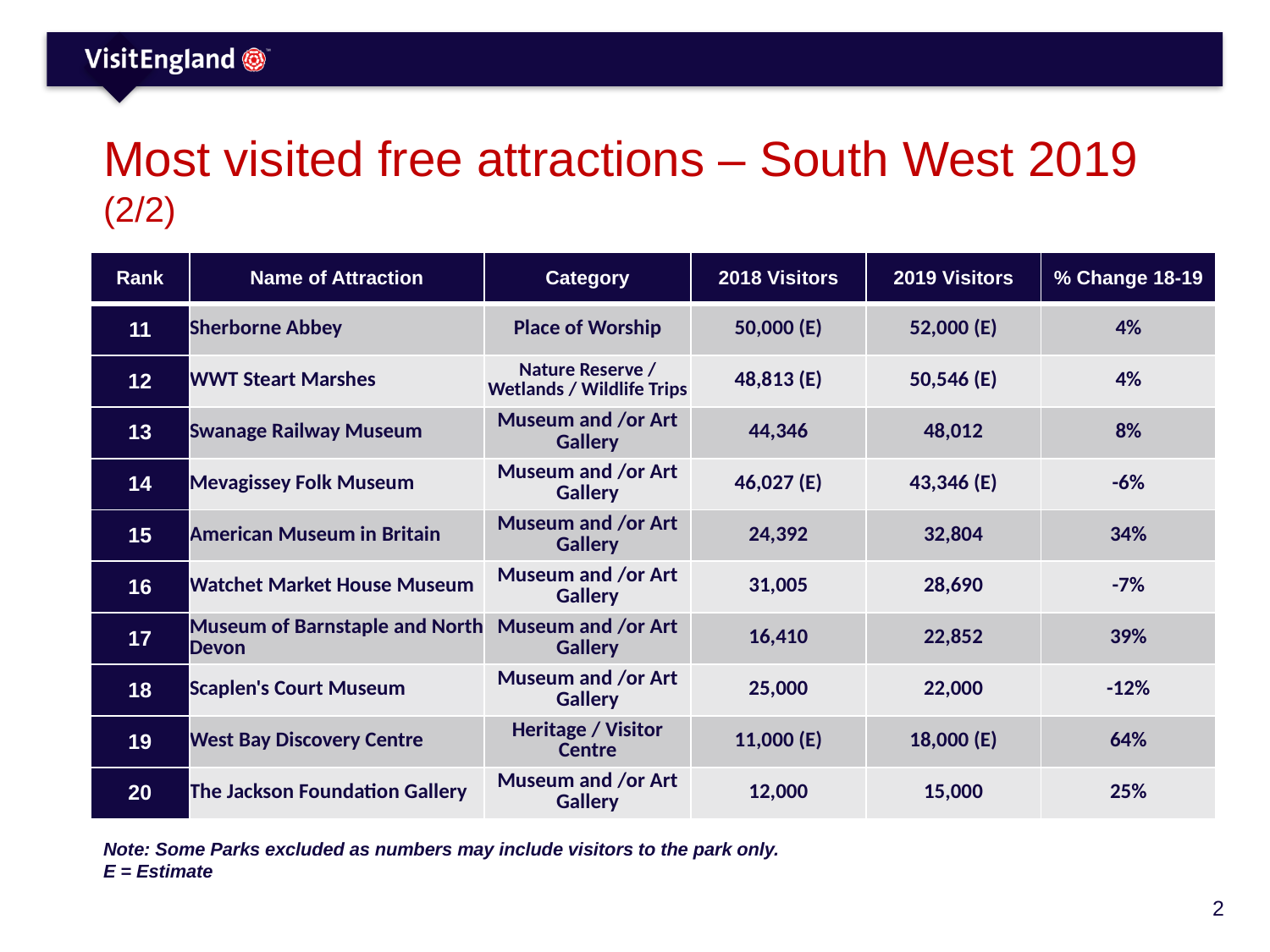

# Most visited free attractions – South West 2019 (2/2)
| Rank | Name of Attraction | Category | 2018 Visitors | 2019 Visitors | % Change 18-19 |
| --- | --- | --- | --- | --- | --- |
| 11 | Sherborne Abbey | Place of Worship | 50,000 (E) | 52,000 (E) | 4% |
| 12 | WWT Steart Marshes | Nature Reserve / Wetlands / Wildlife Trips | 48,813 (E) | 50,546 (E) | 4% |
| 13 | Swanage Railway Museum | Museum and /or Art Gallery | 44,346 | 48,012 | 8% |
| 14 | Mevagissey Folk Museum | Museum and /or Art Gallery | 46,027 (E) | 43,346 (E) | -6% |
| 15 | American Museum in Britain | Museum and /or Art Gallery | 24,392 | 32,804 | 34% |
| 16 | Watchet Market House Museum | Museum and /or Art Gallery | 31,005 | 28,690 | -7% |
| 17 | Museum of Barnstaple and North Devon | Museum and /or Art Gallery | 16,410 | 22,852 | 39% |
| 18 | Scaplen's Court Museum | Museum and /or Art Gallery | 25,000 | 22,000 | -12% |
| 19 | West Bay Discovery Centre | Heritage / Visitor Centre | 11,000 (E) | 18,000 (E) | 64% |
| 20 | The Jackson Foundation Gallery | Museum and /or Art Gallery | 12,000 | 15,000 | 25% |
Note: Some Parks excluded as numbers may include visitors to the park only.
E = Estimate